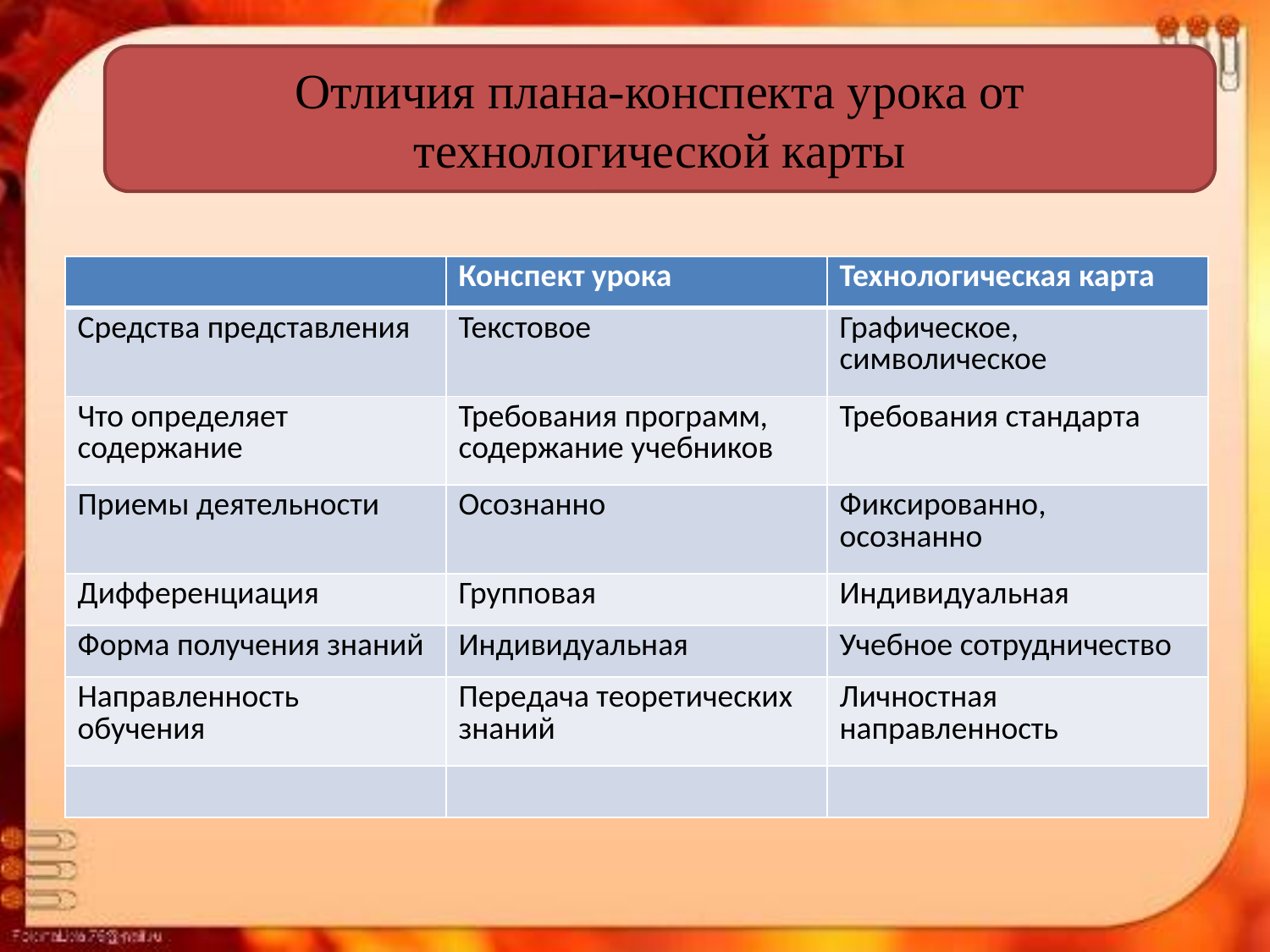

Отличия плана-конспекта урока от технологической карты
|  | Конспект урока | Технологическая карта |
| --- | --- | --- |
| Средства представления | Текстовое | Графическое, символическое |
| Что определяет содержание | Требования программ, содержание учебников | Требования стандарта |
| Приемы деятельности | Осознанно | Фиксированно, осознанно |
| Дифференциация | Групповая | Индивидуальная |
| Форма получения знаний | Индивидуальная | Учебное сотрудничество |
| Направленность обучения | Передача теоретических знаний | Личностная направленность |
|  |  |  |